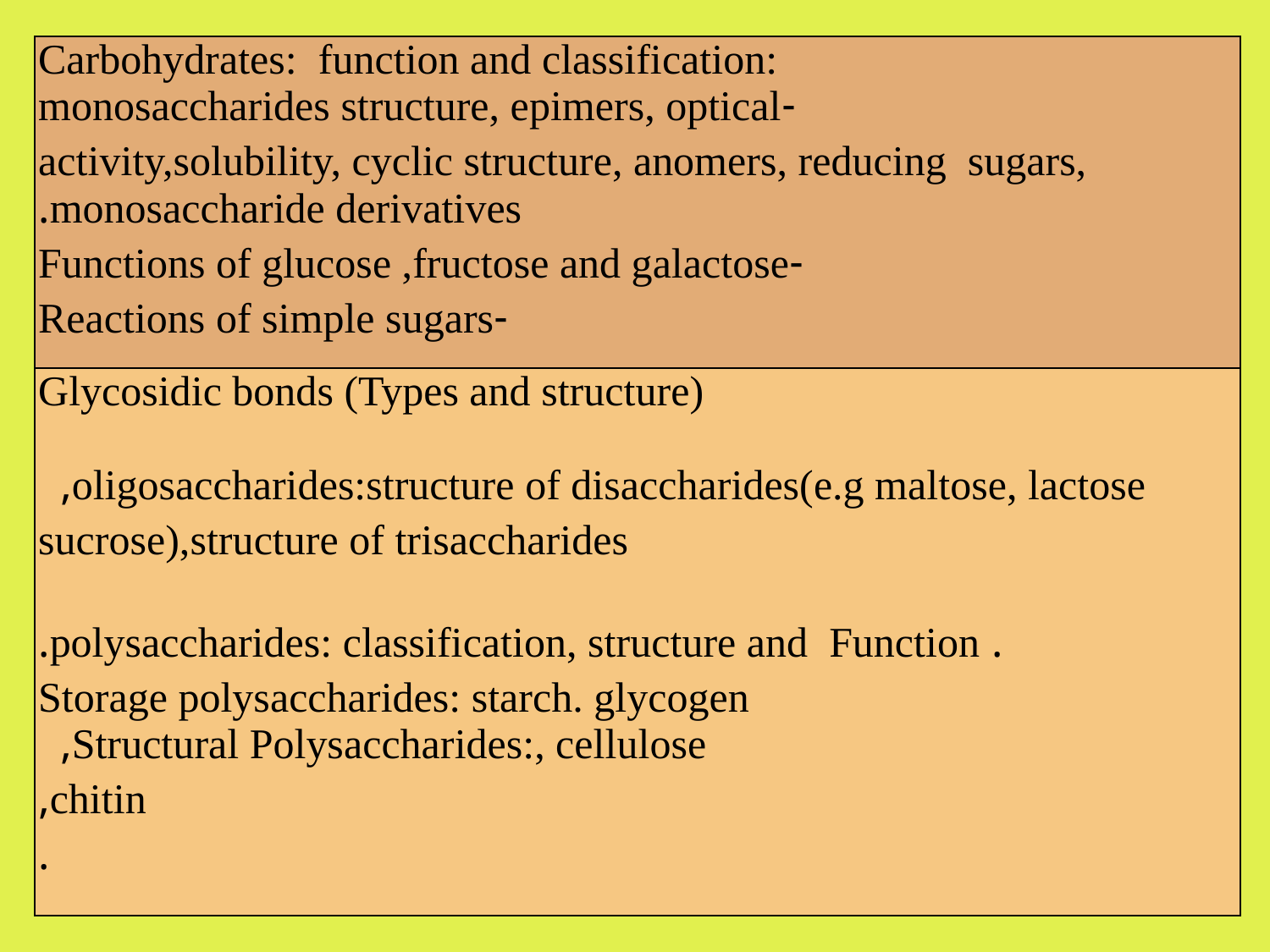

| Carbohydrates: function and classification: -monosaccharides structure, epimers, optical activity,solubility, cyclic structure, anomers, reducing sugars, monosaccharide derivatives. -Functions of glucose ,fructose and galactose -Reactions of simple sugars |
| --- |
| Glycosidic bonds (Types and structure) oligosaccharides:structure of disaccharides(e.g maltose, lactose, sucrose),structure of trisaccharides . polysaccharides: classification, structure and Function. Storage polysaccharides: starch. glycogen Structural Polysaccharides:, cellulose, chitin, . |